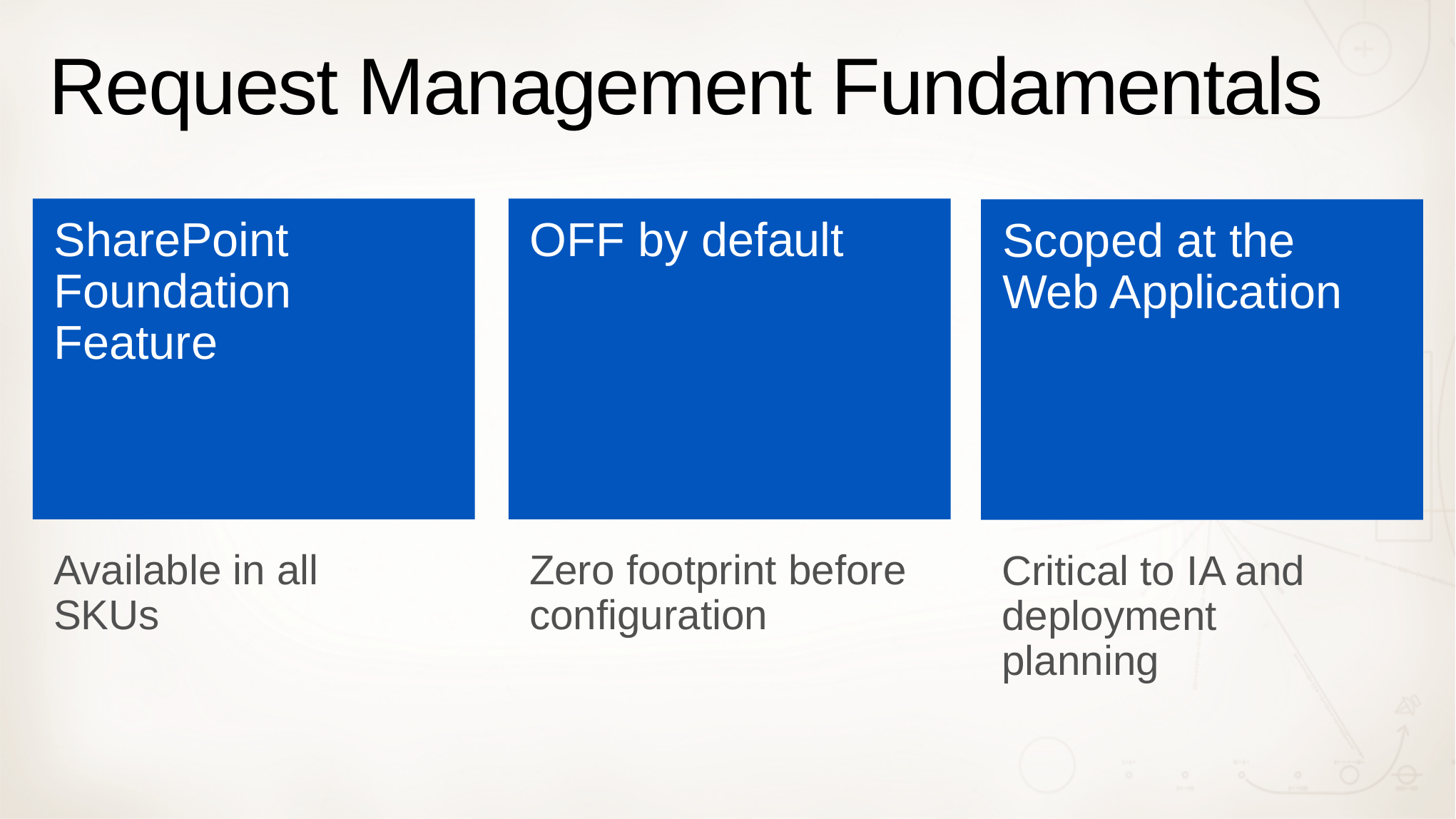

# Request Management Fundamentals
SharePoint Foundation Feature
OFF by default
Scoped at the Web Application
Available in all SKUs
Zero footprint before configuration

Critical to IA and deployment planning